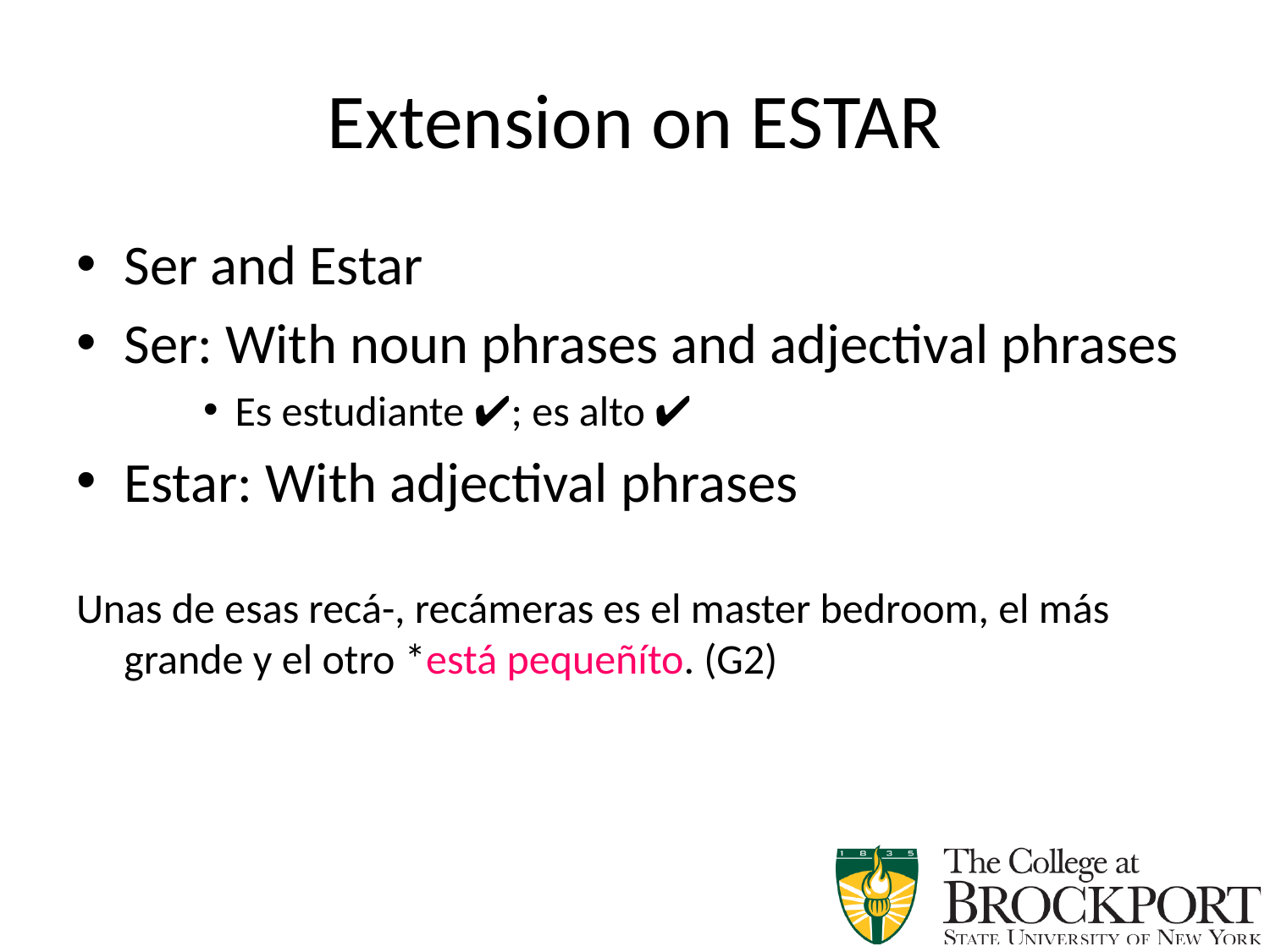

# Extension on ESTAR
Ser and Estar
Ser: With noun phrases and adjectival phrases
Es estudiante ✔; es alto ✔
Estar: With adjectival phrases

Unas de esas recá-, recámeras es el master bedroom, el más grande y el otro *está pequeñíto. (G2)